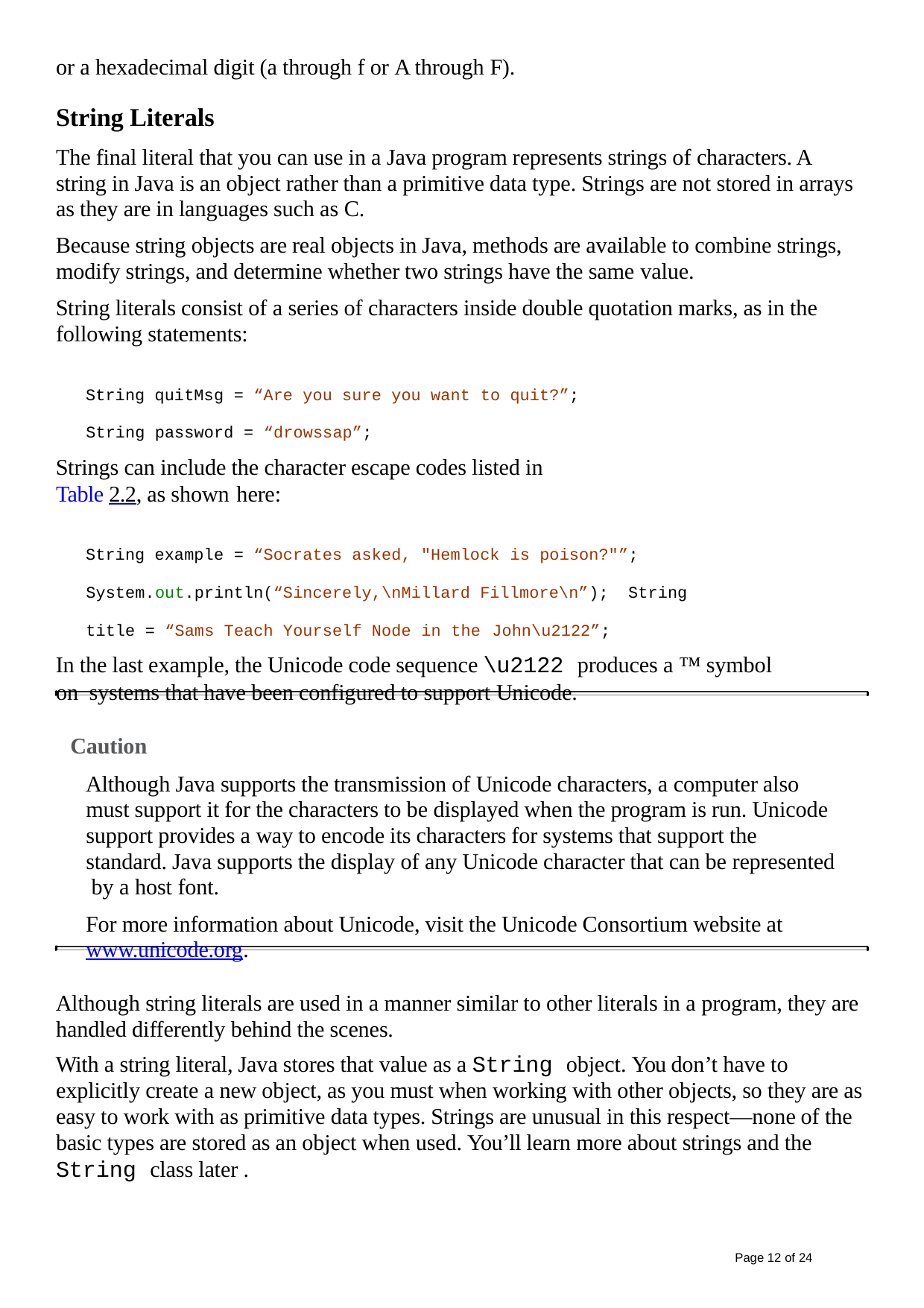

or a hexadecimal digit (a through f or A through F).
String Literals
The final literal that you can use in a Java program represents strings of characters. A  string in Java is an object rather than a primitive data type. Strings are not stored in arrays  as they are in languages such as C.
Because string objects are real objects in Java, methods are available to combine strings,  modify strings, and determine whether two strings have the same value.
String literals consist of a series of characters inside double quotation marks, as in the  following statements:
String quitMsg = “Are you sure you want to quit?”;  String password = “drowssap”;
Strings can include the character escape codes listed in Table 2.2, as shown here:
String example = “Socrates asked, "Hemlock is poison?"”;  System.out.println(“Sincerely,\nMillard Fillmore\n”);  String title = “Sams Teach Yourself Node in the John\u2122”;
In the last example, the Unicode code sequence \u2122 produces a ™ symbol on  systems that have been configured to support Unicode.

Caution
Although Java supports the transmission of Unicode characters, a computer also  must support it for the characters to be displayed when the program is run. Unicode  support provides a way to encode its characters for systems that support the  standard. Java supports the display of any Unicode character that can be represented  by a host font.
For more information about Unicode, visit the Unicode Consortium website at  www.unicode.org.

Although string literals are used in a manner similar to other literals in a program, they are  handled differently behind the scenes.
With a string literal, Java stores that value as a String object. You don’t have to  explicitly create a new object, as you must when working with other objects, so they are as  easy to work with as primitive data types. Strings are unusual in this respect—none of the  basic types are stored as an object when used. You’ll learn more about strings and the  String class later .

Page 12 of 24